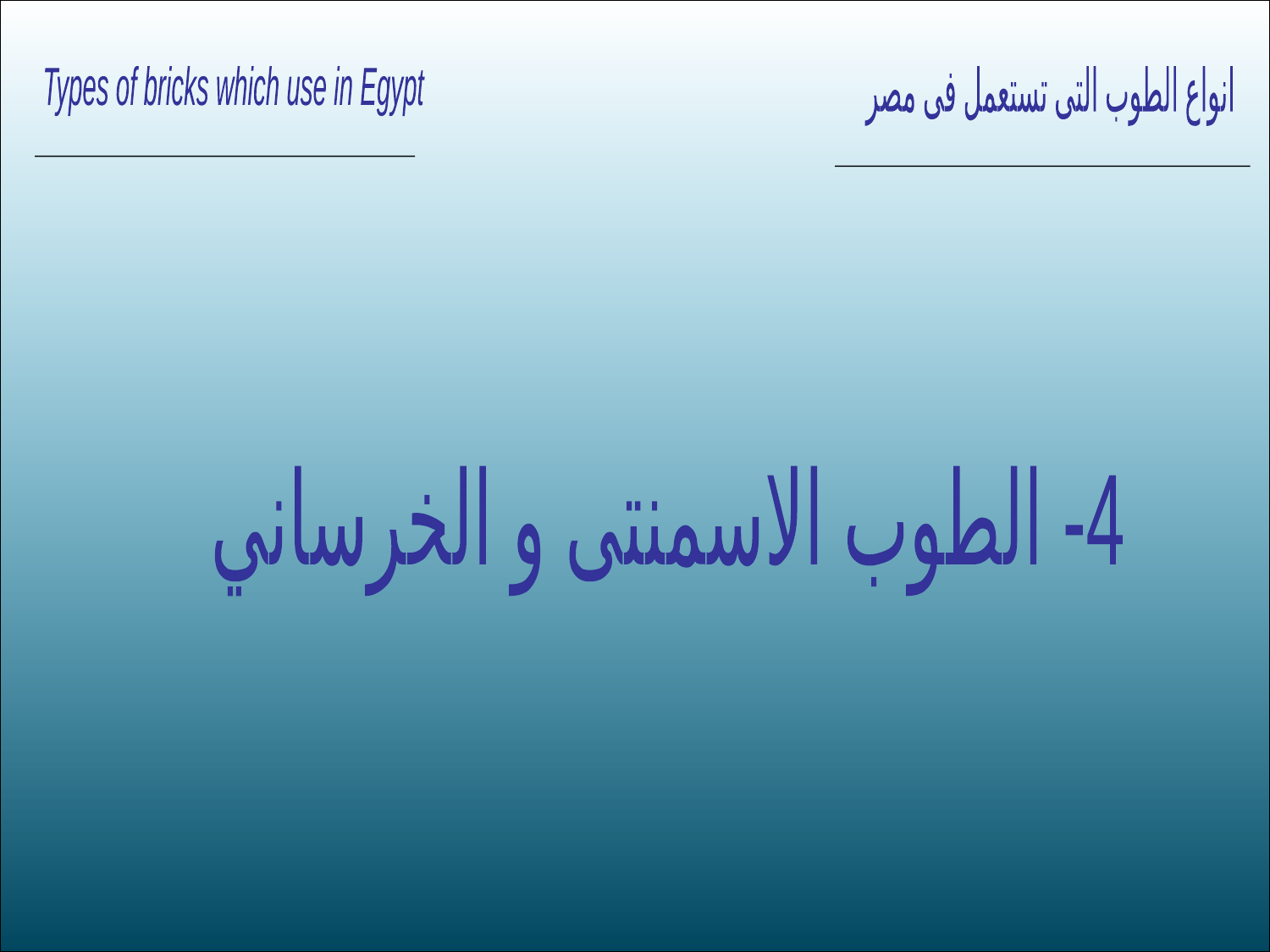

Types of bricks which use in Egypt
انواع الطوب التى تستعمل فى مصر

4- الطوب الاسمنتى و الخرساني